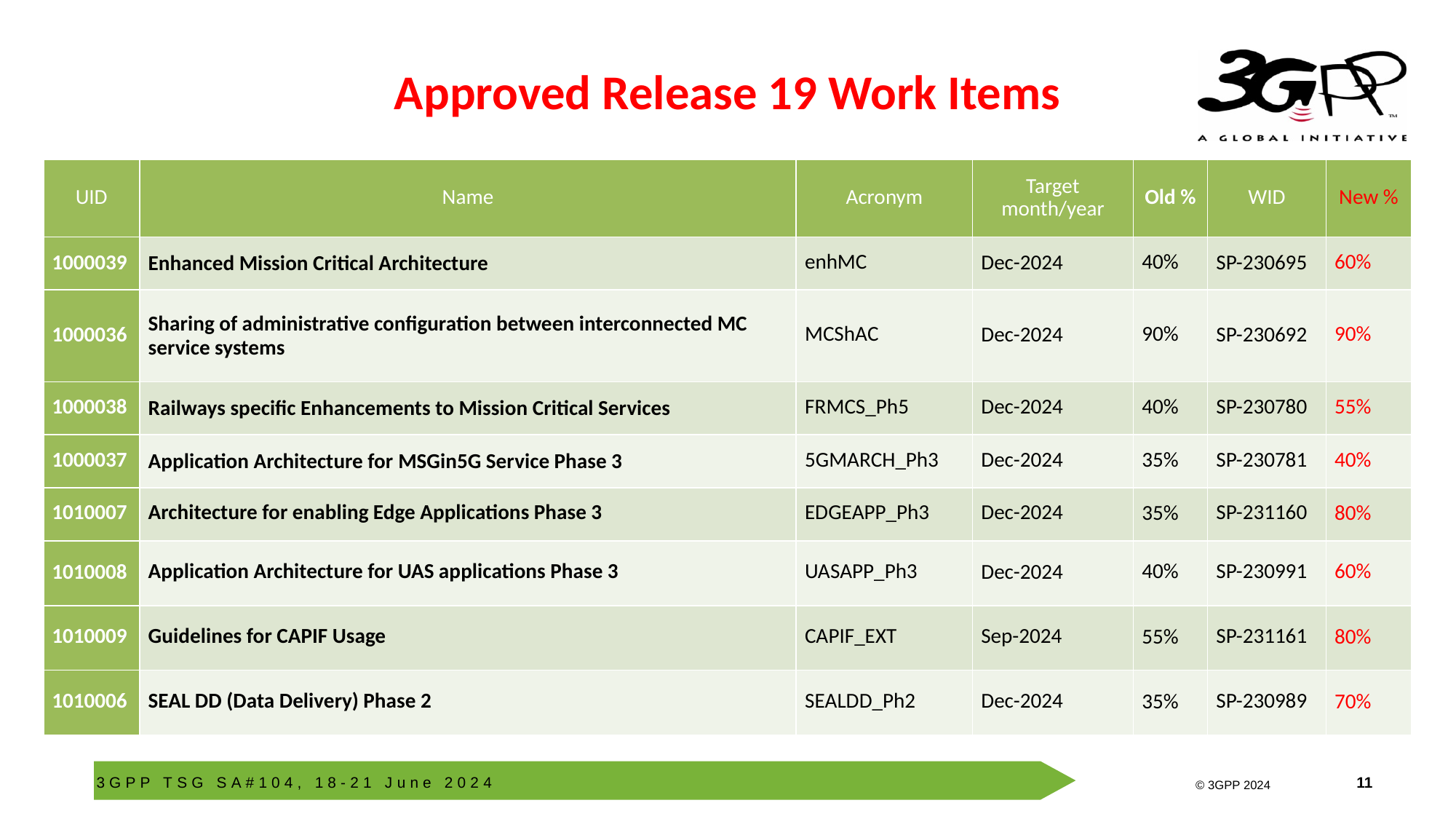

# Approved Release 19 Work Items
| UID | Name | Acronym | Target month/year | Old % | WID | New % |
| --- | --- | --- | --- | --- | --- | --- |
| 1000039 | Enhanced Mission Critical Architecture | enhMC | Dec-2024 | 40% | SP-230695 | 60% |
| 1000036 | Sharing of administrative configuration between interconnected MC service systems | MCShAC | Dec-2024 | 90% | SP-230692 | 90% |
| 1000038 | Railways specific Enhancements to Mission Critical Services | FRMCS\_Ph5 | Dec-2024 | 40% | SP-230780 | 55% |
| 1000037 | Application Architecture for MSGin5G Service Phase 3 | 5GMARCH\_Ph3 | Dec-2024 | 35% | SP-230781 | 40% |
| 1010007 | Architecture for enabling Edge Applications Phase 3 | EDGEAPP\_Ph3 | Dec-2024 | 35% | SP-231160 | 80% |
| 1010008 | Application Architecture for UAS applications Phase 3 | UASAPP\_Ph3 | Dec-2024 | 40% | SP-230991 | 60% |
| 1010009 | Guidelines for CAPIF Usage | CAPIF\_EXT | Sep-2024 | 55% | SP-231161 | 80% |
| 1010006 | SEAL DD (Data Delivery) Phase 2 | SEALDD\_Ph2 | Dec-2024 | 35% | SP-230989 | 70% |